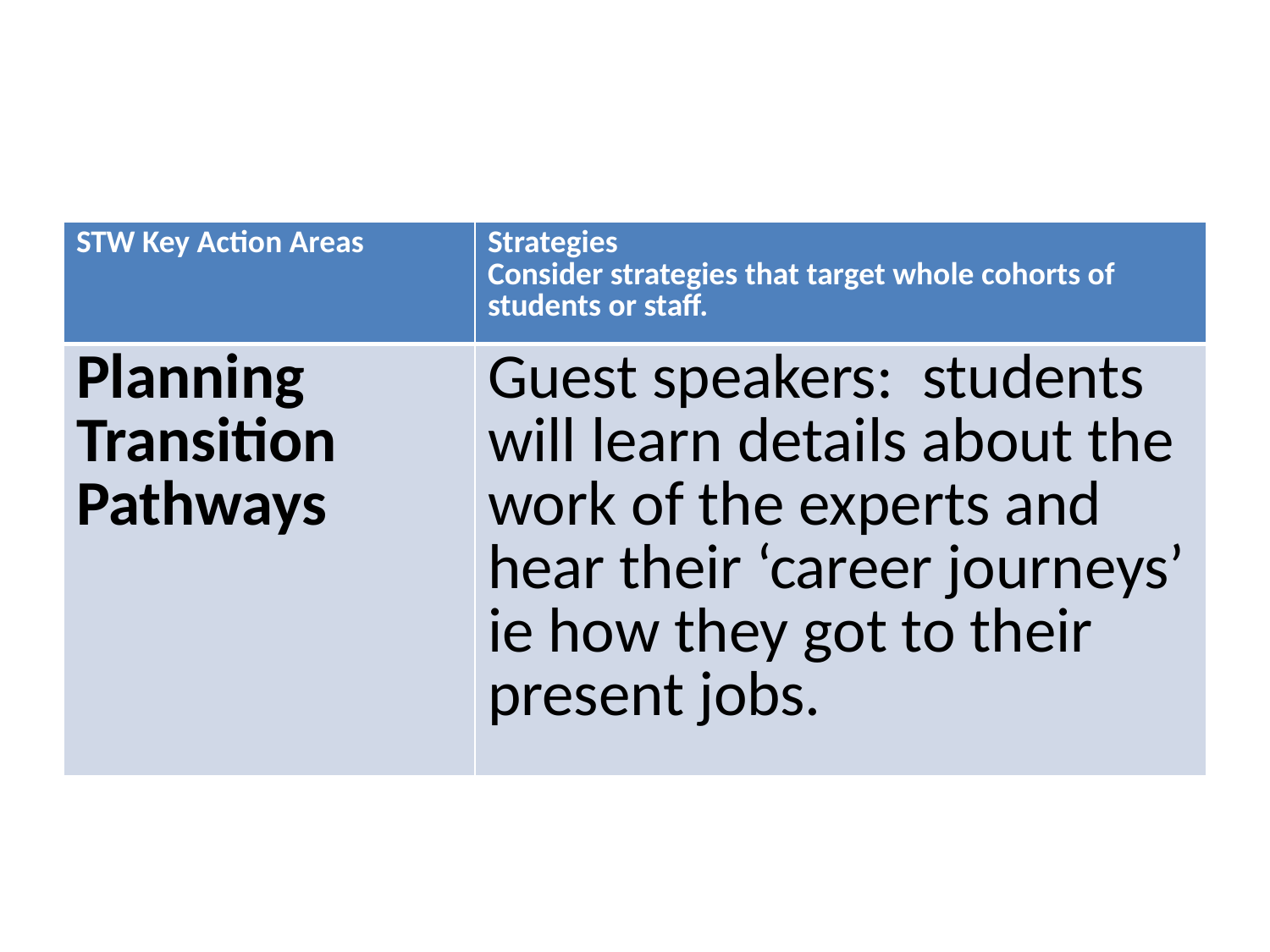

#
| STW Key Action Areas | Strategies Consider strategies that target whole cohorts of students or staff. |
| --- | --- |
| Planning Transition Pathways | Guest speakers: students will learn details about the work of the experts and hear their ‘career journeys’ ie how they got to their present jobs. |